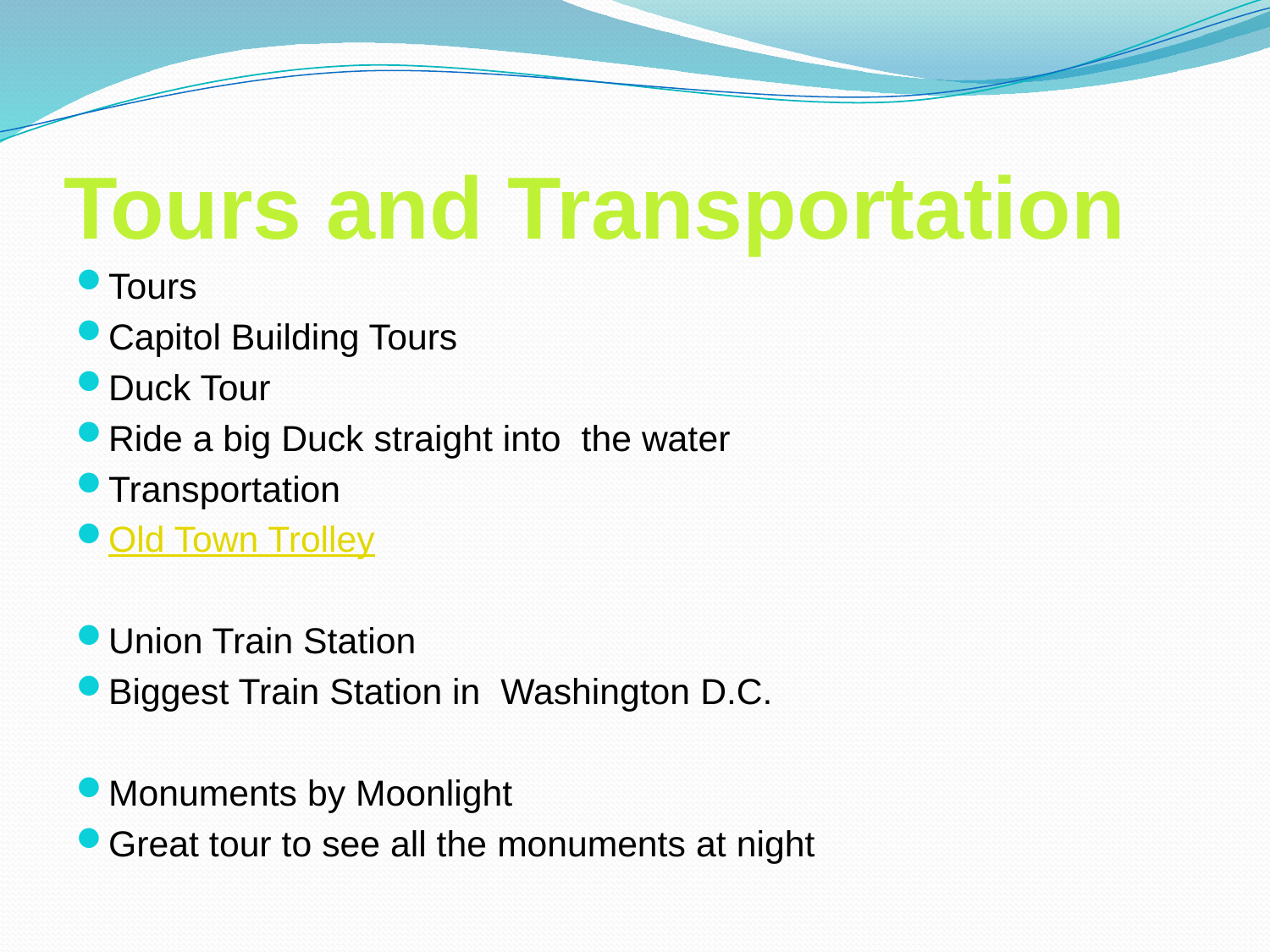

# Tours and Transportation
Tours
Capitol Building Tours
Duck Tour
Ride a big Duck straight into  the water
Transportation
Old Town Trolley

Union Train Station
Biggest Train Station in  Washington D.C.

Monuments by Moonlight
Great tour to see all the monuments at night